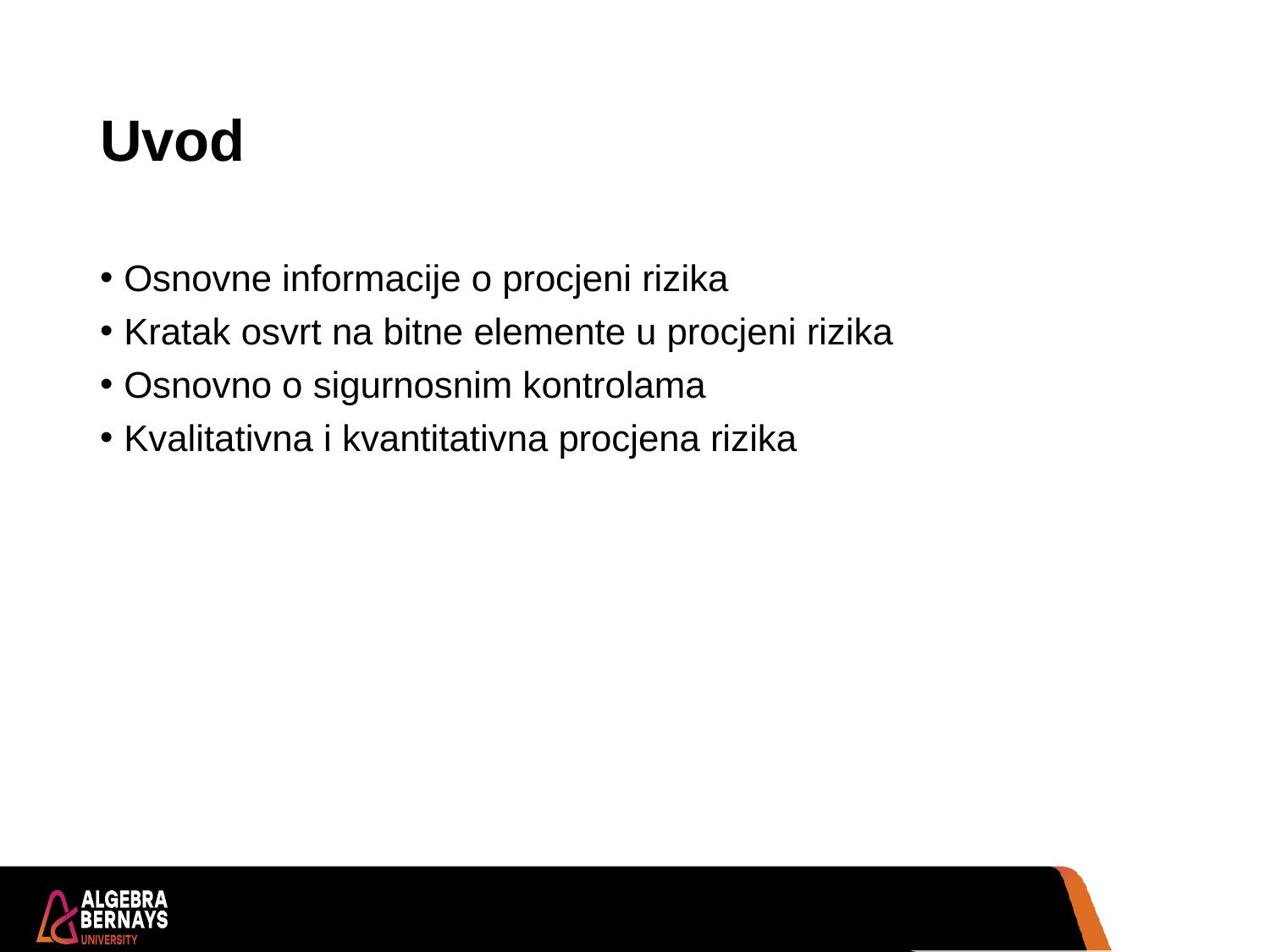

# Uvod
Osnovne informacije o procjeni rizika
Kratak osvrt na bitne elemente u procjeni rizika
Osnovno o sigurnosnim kontrolama
Kvalitativna i kvantitativna procjena rizika